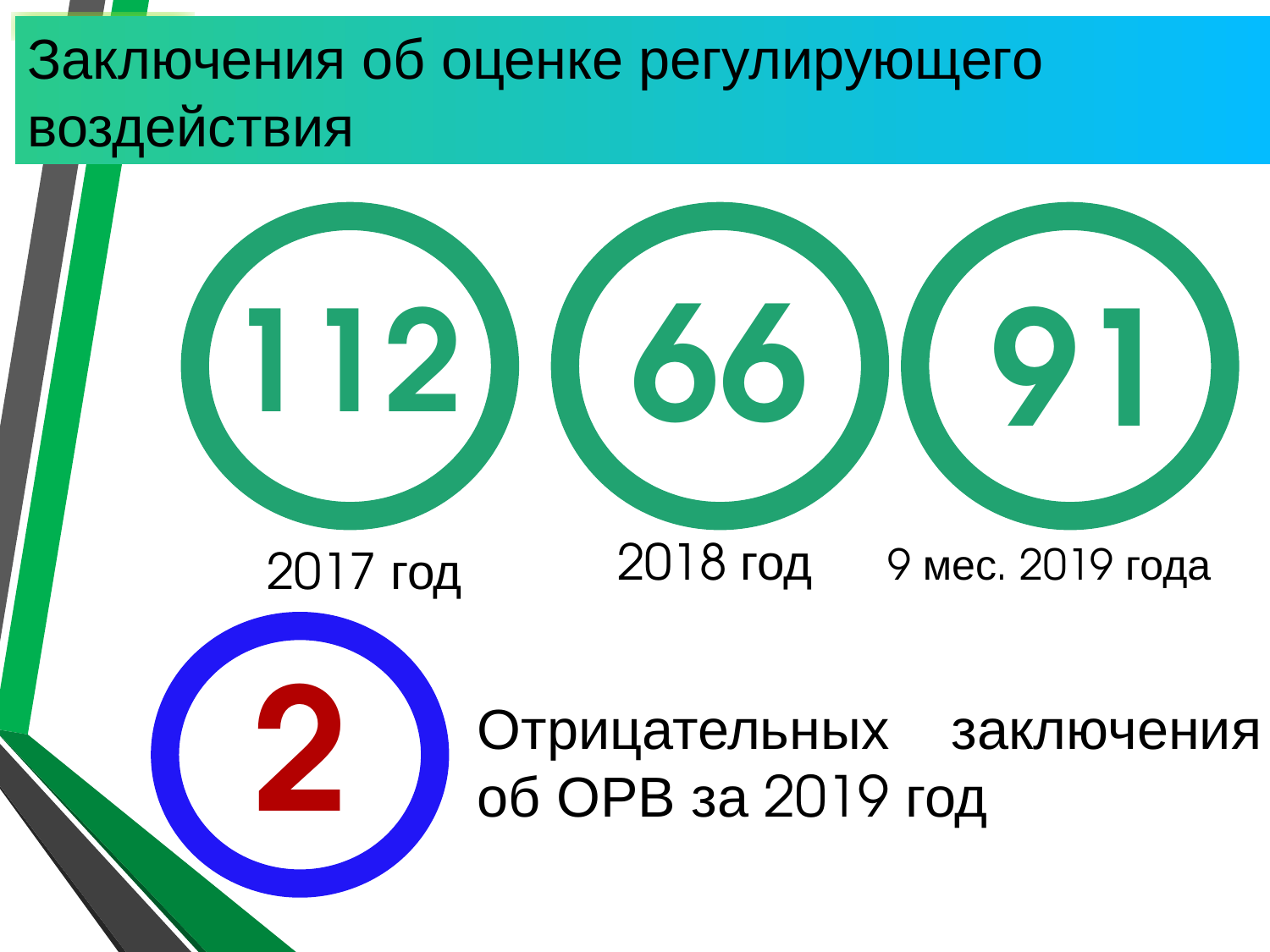

Заключения об оценке регулирующего воздействия

66
91
112
2018 год
9 мес. 2019 года
2017 год

2
Отрицательных заключения об ОРВ за 2019 год